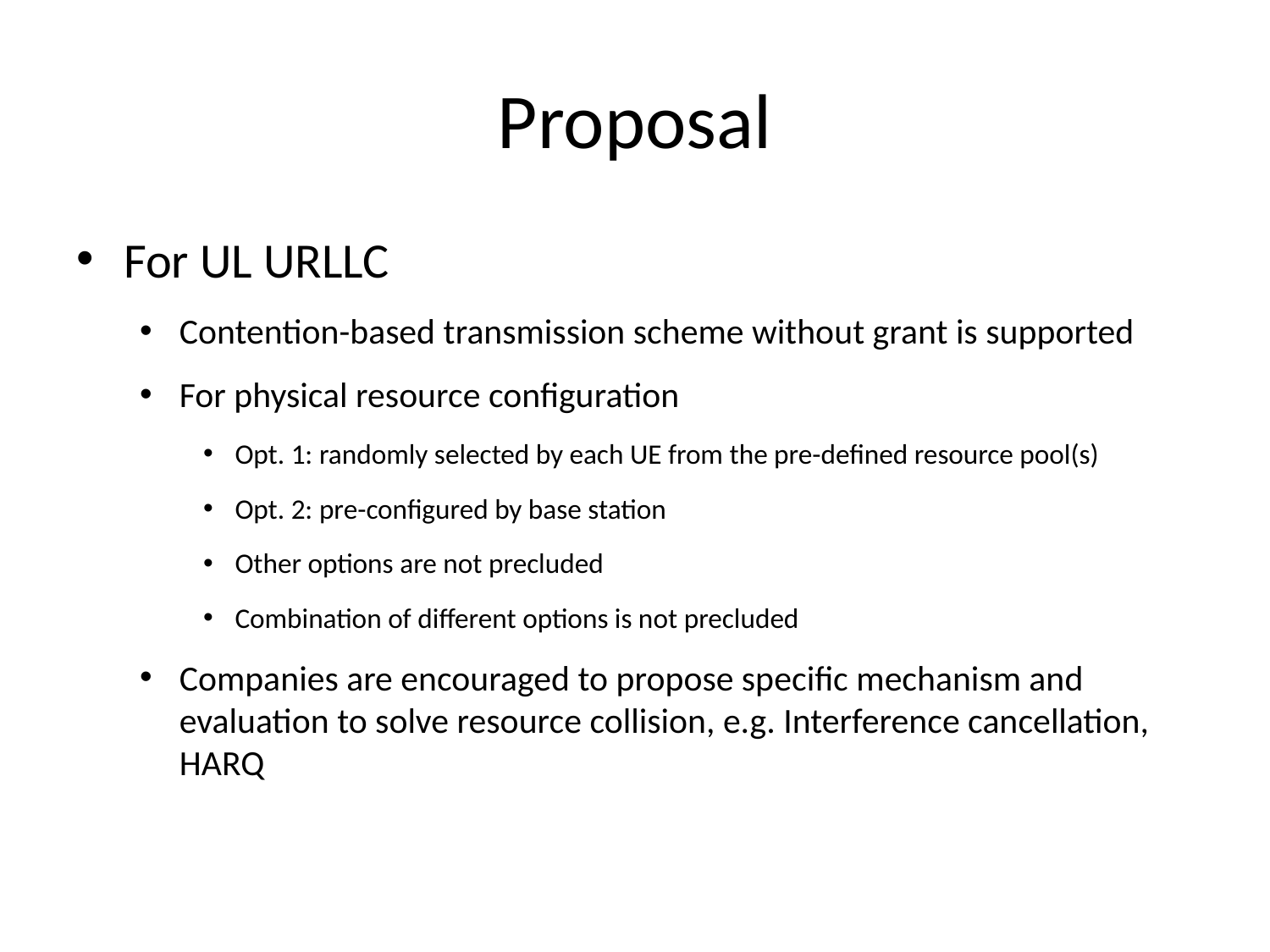

# Proposal
For UL URLLC
Contention-based transmission scheme without grant is supported
For physical resource configuration
Opt. 1: randomly selected by each UE from the pre-defined resource pool(s)
Opt. 2: pre-configured by base station
Other options are not precluded
Combination of different options is not precluded
Companies are encouraged to propose specific mechanism and evaluation to solve resource collision, e.g. Interference cancellation, HARQ